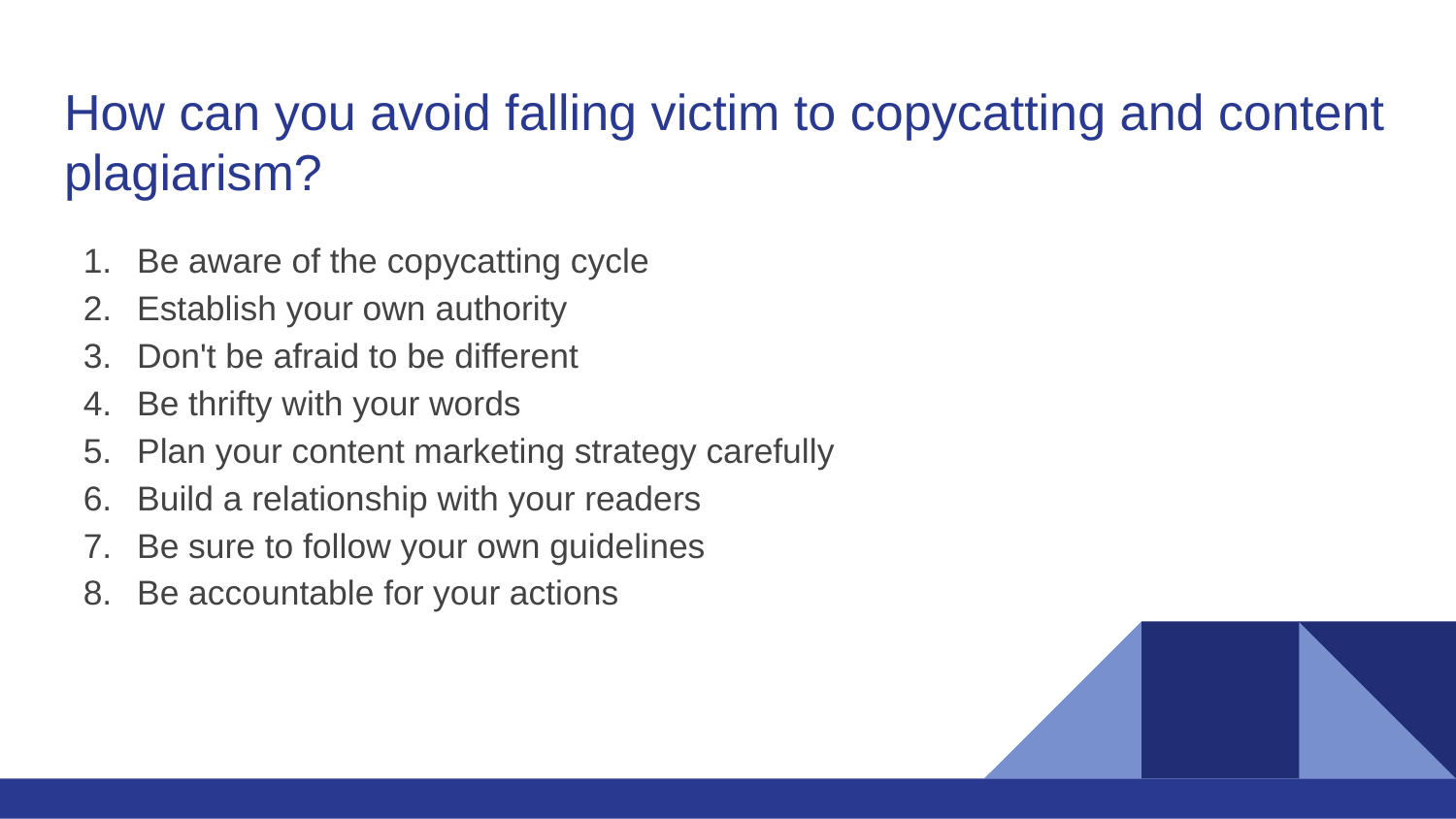

# How can you avoid falling victim to copycatting and content plagiarism?
Be aware of the copycatting cycle
Establish your own authority
Don't be afraid to be different
Be thrifty with your words
Plan your content marketing strategy carefully
Build a relationship with your readers
Be sure to follow your own guidelines
Be accountable for your actions